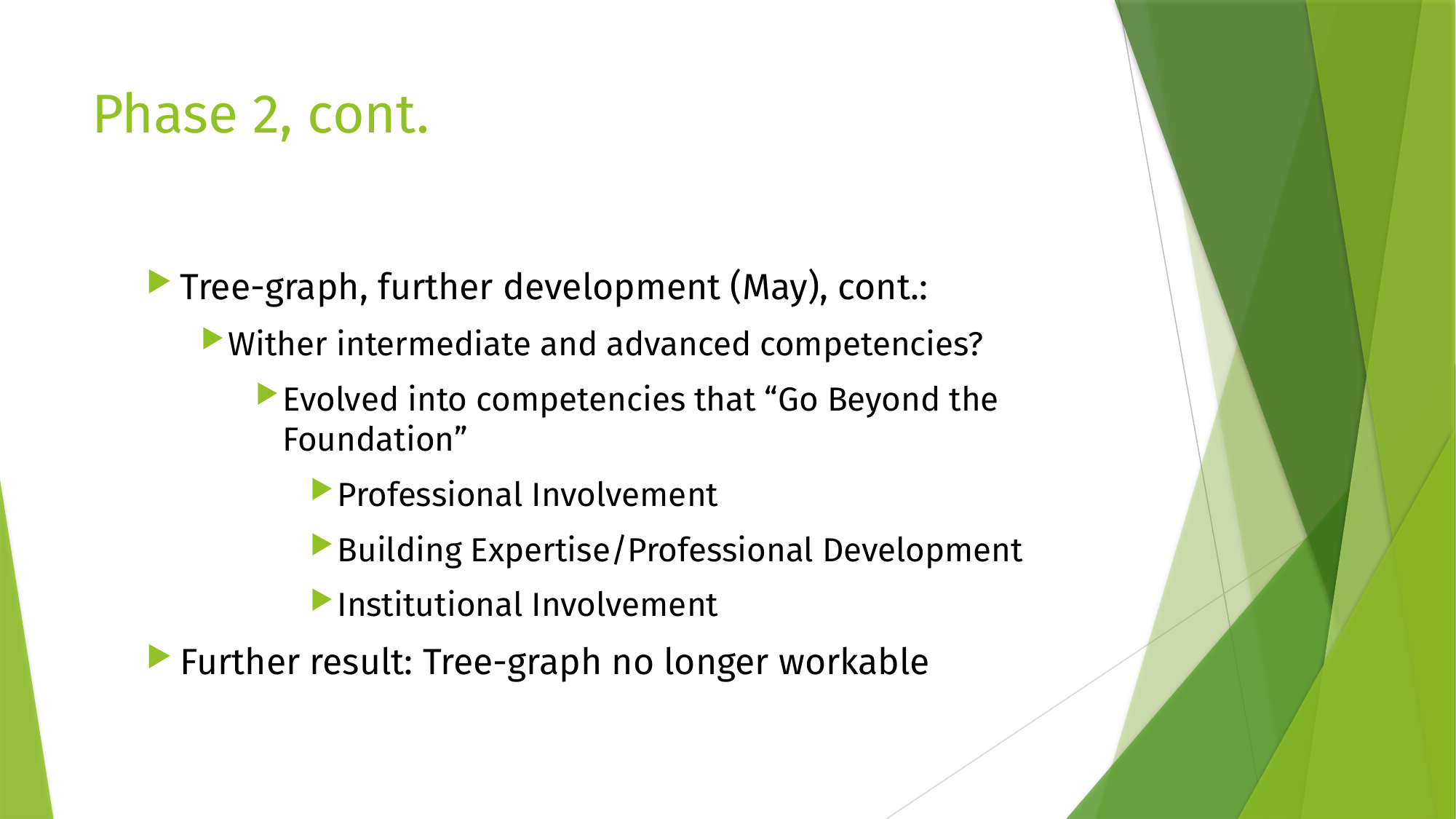

# Phase 2, cont.
Tree-graph, further development (May), cont.:
Wither intermediate and advanced competencies?
Evolved into competencies that “Go Beyond the Foundation”
Professional Involvement
Building Expertise/Professional Development
Institutional Involvement
Further result: Tree-graph no longer workable